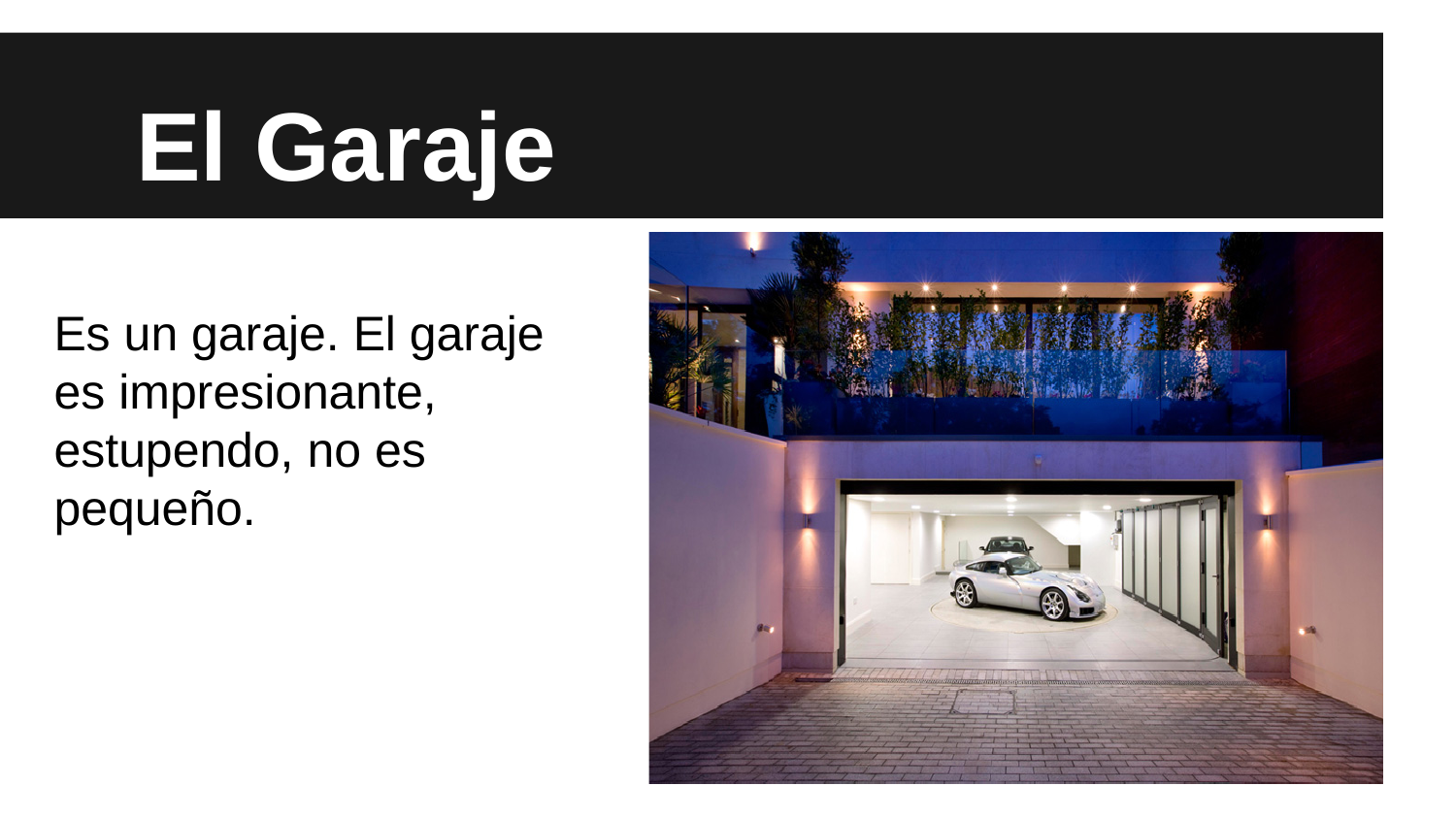

# El Garaje

Es un garaje. El garaje es impresionante, estupendo, no es pequeño.